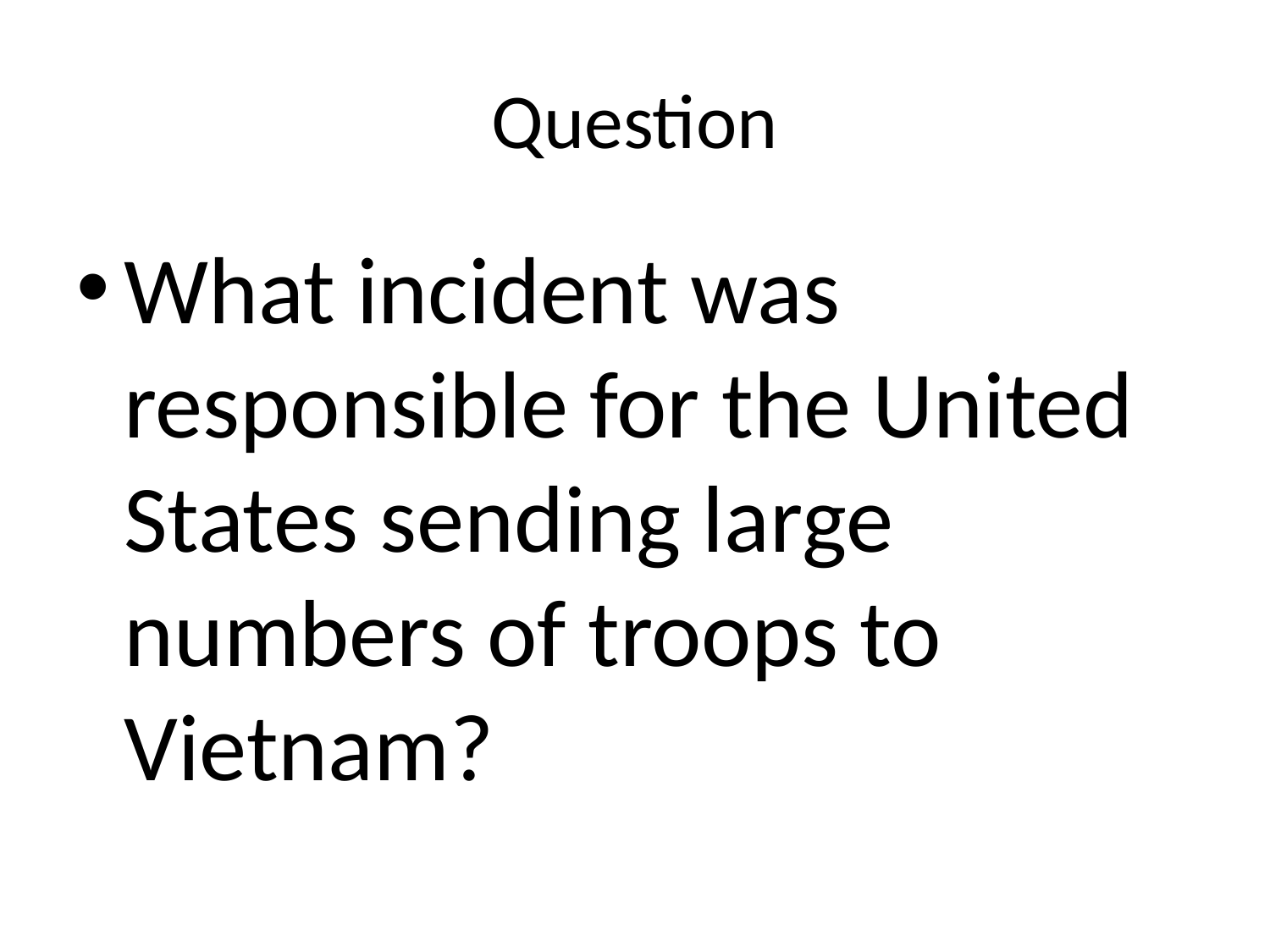

# Question
What incident was responsible for the United States sending large numbers of troops to Vietnam?